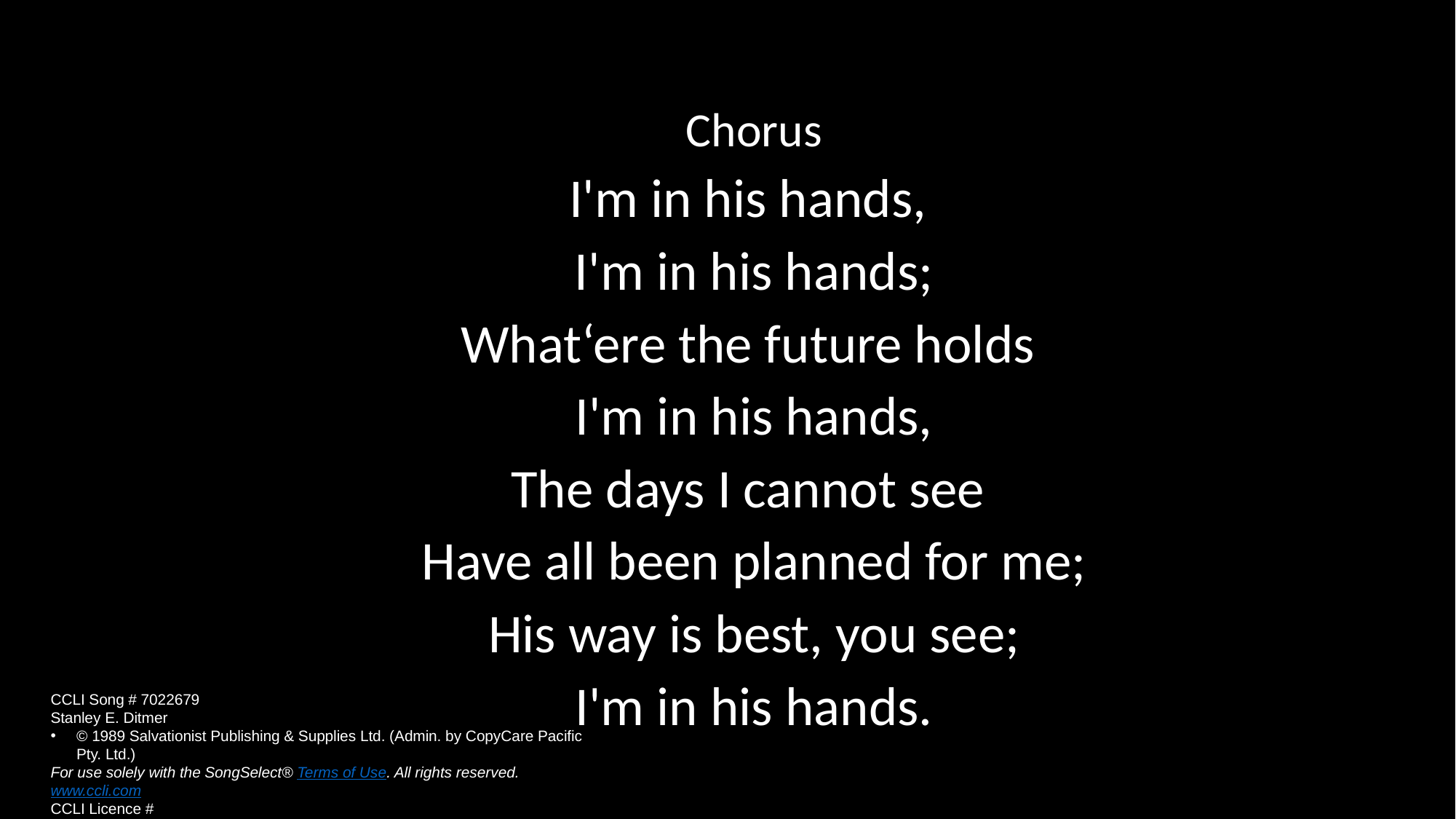

Chorus
I'm in his hands,
I'm in his hands;
What‘ere the future holds
I'm in his hands,
The days I cannot see
Have all been planned for me;
His way is best, you see;
I'm in his hands.
CCLI Song # 7022679
Stanley E. Ditmer
© 1989 Salvationist Publishing & Supplies Ltd. (Admin. by CopyCare Pacific Pty. Ltd.)
For use solely with the SongSelect® Terms of Use. All rights reserved. www.ccli.com
CCLI Licence #